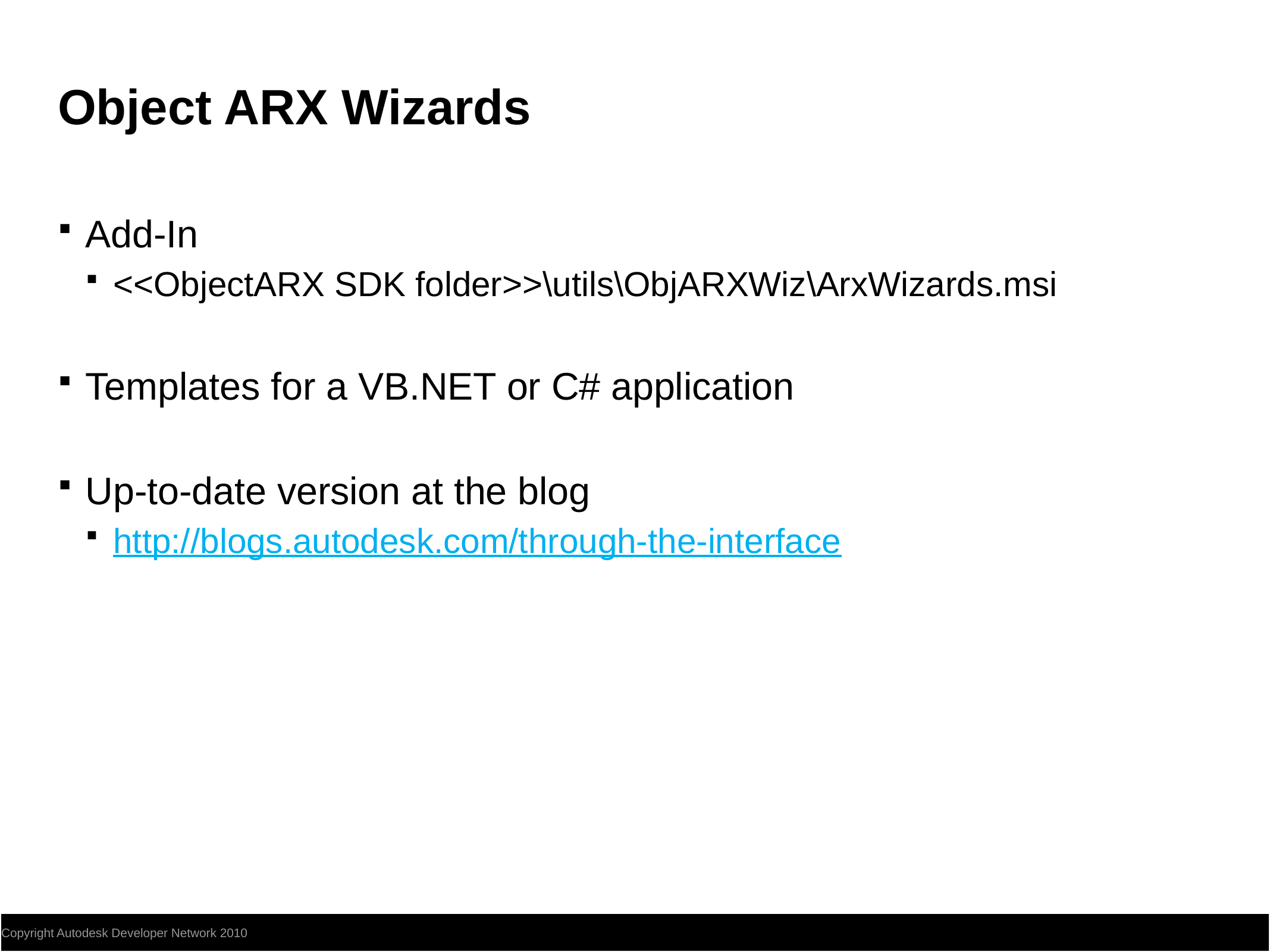

# Object ARX Wizards
Add-In
<<ObjectARX SDK folder>>\utils\ObjARXWiz\ArxWizards.msi

Templates for a VB.NET or C# application

Up-to-date version at the blog
http://blogs.autodesk.com/through-the-interface